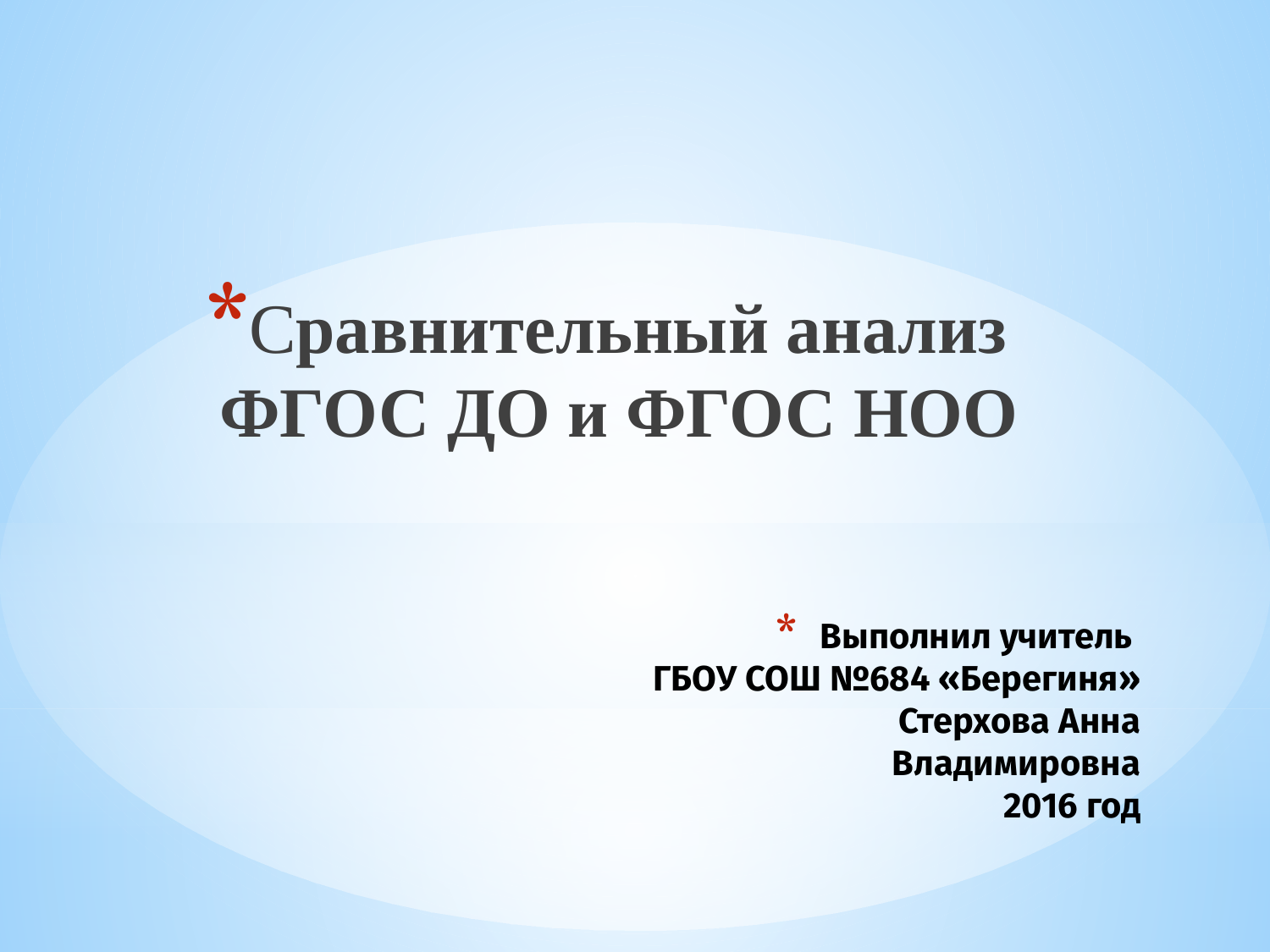

Сравнительный анализ ФГОС ДО и ФГОС НОО
# Выполнил учитель ГБОУ СОШ №684 «Берегиня» Стерхова Анна Владимировна 2016 год